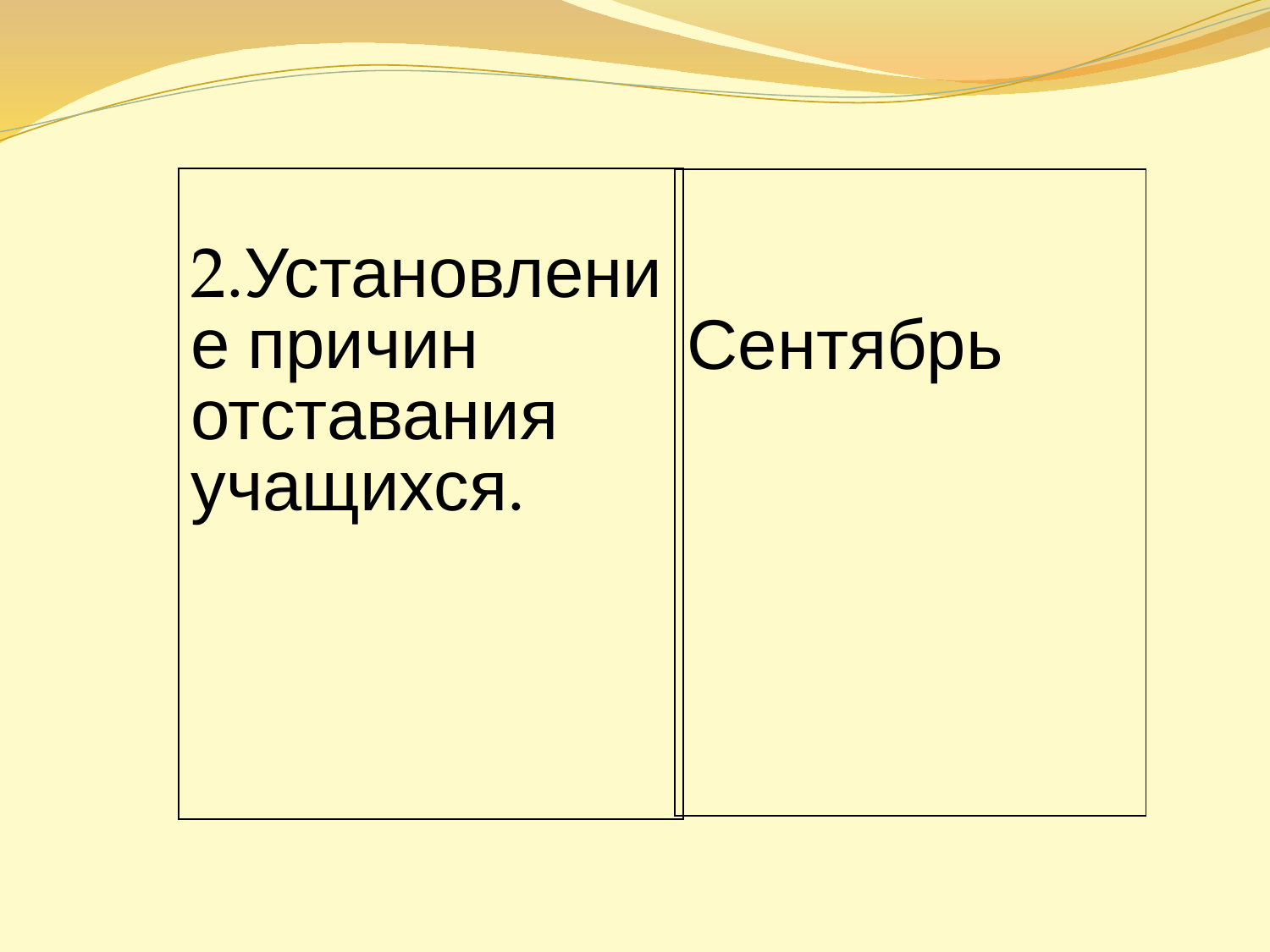

| 2.Установление причин отставания учащихся. |
| --- |
| Сентябрь |
| --- |